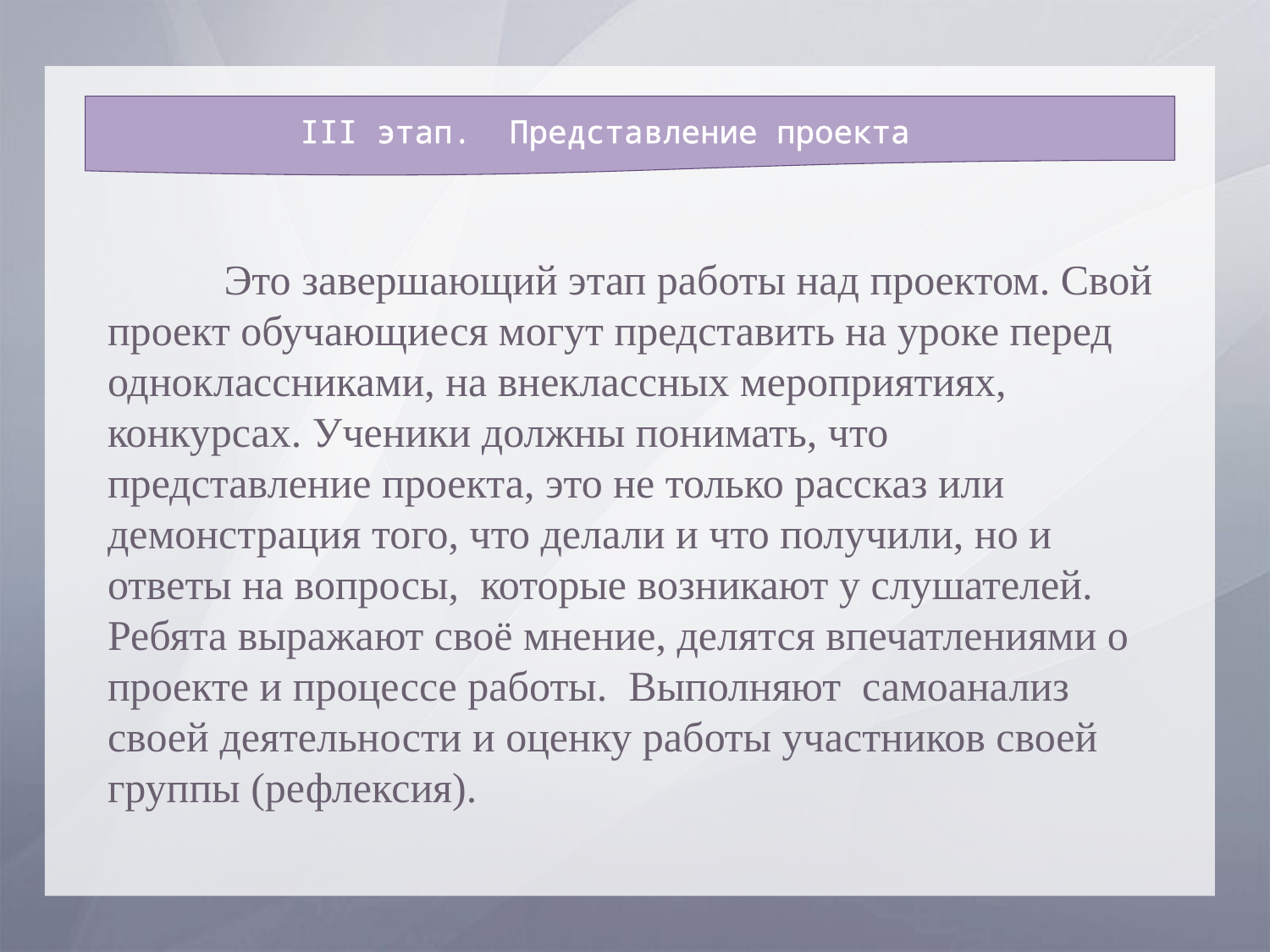

III этап.  Представление проекта
           Это завершающий этап работы над проектом. Свой проект обучающиеся могут представить на уроке перед одноклассниками, на внеклассных мероприятиях, конкурсах. Ученики должны понимать, что представление проекта, это не только рассказ или демонстрация того, что делали и что получили, но и ответы на вопросы,  которые возникают у слушателей.   Ребята выражают своё мнение, делятся впечатлениями о проекте и процессе работы.  Выполняют  самоанализ своей деятельности и оценку работы участников своей группы (рефлексия).